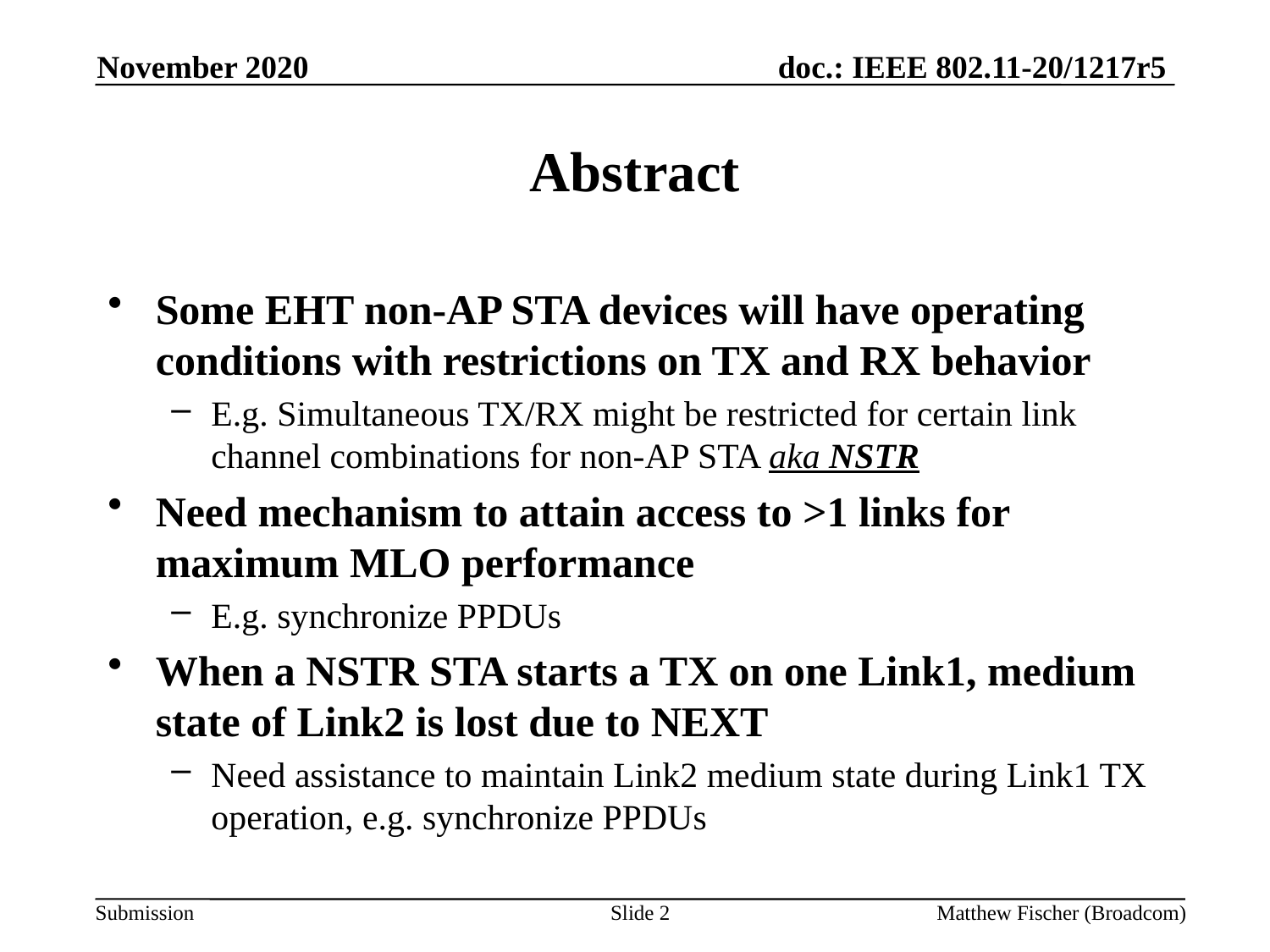

November 2020
# Abstract
Some EHT non-AP STA devices will have operating conditions with restrictions on TX and RX behavior
E.g. Simultaneous TX/RX might be restricted for certain link channel combinations for non-AP STA aka NSTR
Need mechanism to attain access to >1 links for maximum MLO performance
E.g. synchronize PPDUs
When a NSTR STA starts a TX on one Link1, medium state of Link2 is lost due to NEXT
Need assistance to maintain Link2 medium state during Link1 TX operation, e.g. synchronize PPDUs
Slide 2
Matthew Fischer (Broadcom)